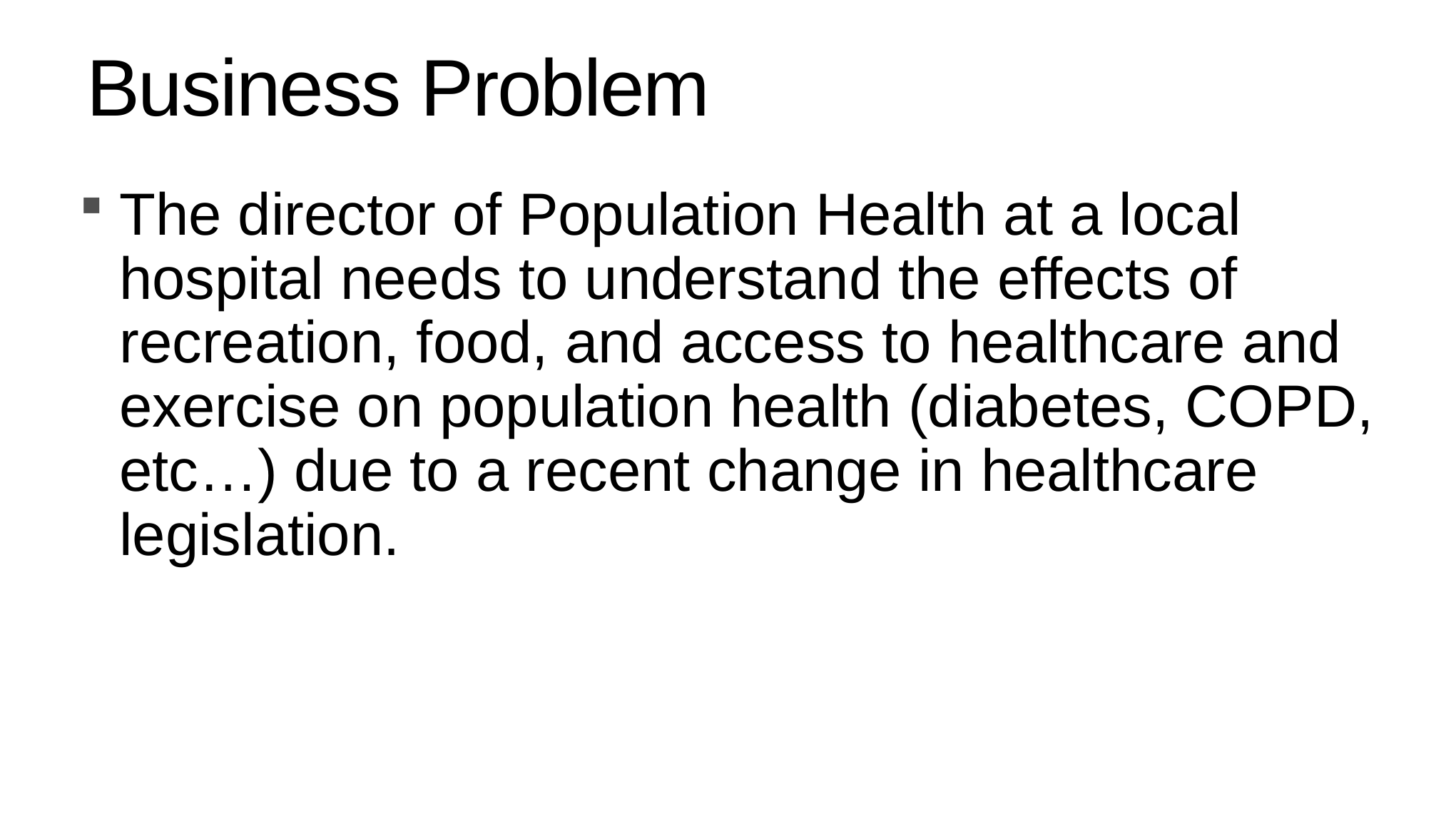

# Business Problem
The director of Population Health at a local hospital needs to understand the effects of recreation, food, and access to healthcare and exercise on population health (diabetes, COPD, etc…) due to a recent change in healthcare legislation.